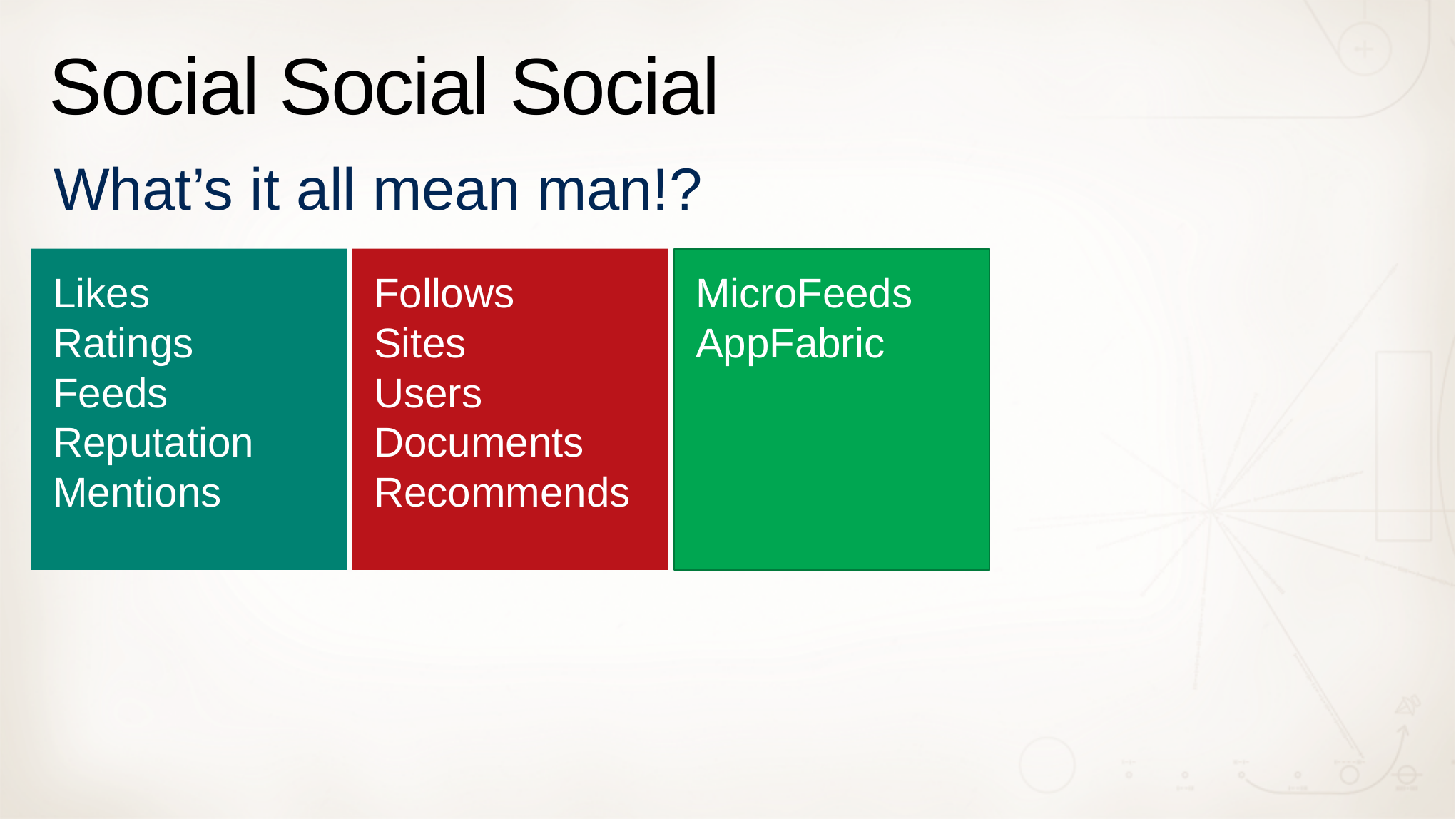

# Social Social Social
What’s it all mean man!?
MicroFeeds
AppFabric

Likes
Ratings
Feeds
Reputation
Mentions

Follows
Sites
Users
Documents
Recommends